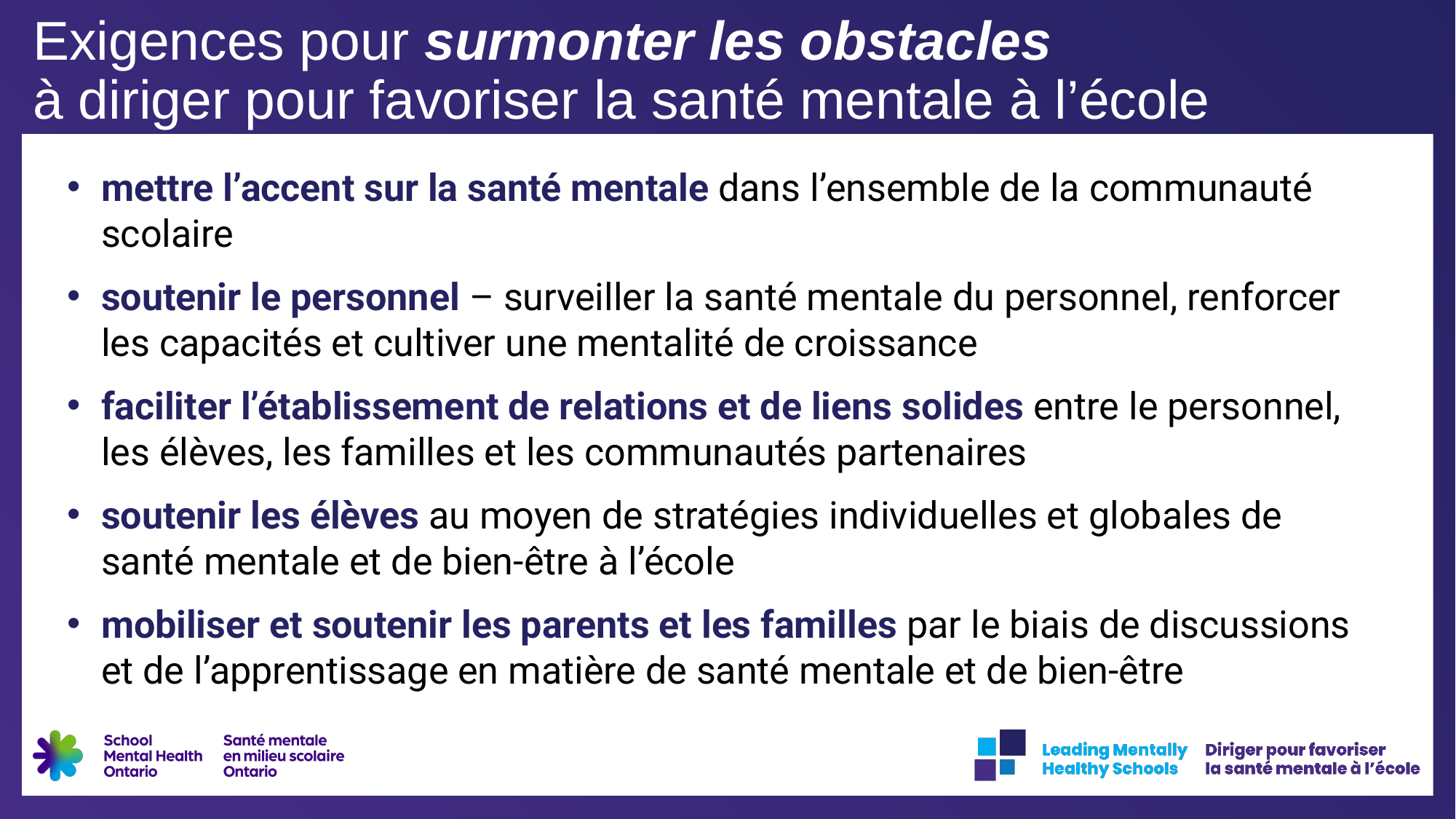

Exigences pour surmonter les obstacles
à diriger pour favoriser la santé mentale à l’école
mettre l’accent sur la santé mentale dans l’ensemble de la communauté scolaire
soutenir le personnel – surveiller la santé mentale du personnel, renforcer les capacités et cultiver une mentalité de croissance
faciliter l’établissement de relations et de liens solides entre le personnel, les élèves, les familles et les communautés partenaires
soutenir les élèves au moyen de stratégies individuelles et globales de santé mentale et de bien-être à l’école
mobiliser et soutenir les parents et les familles par le biais de discussions et de l’apprentissage en matière de santé mentale et de bien-être